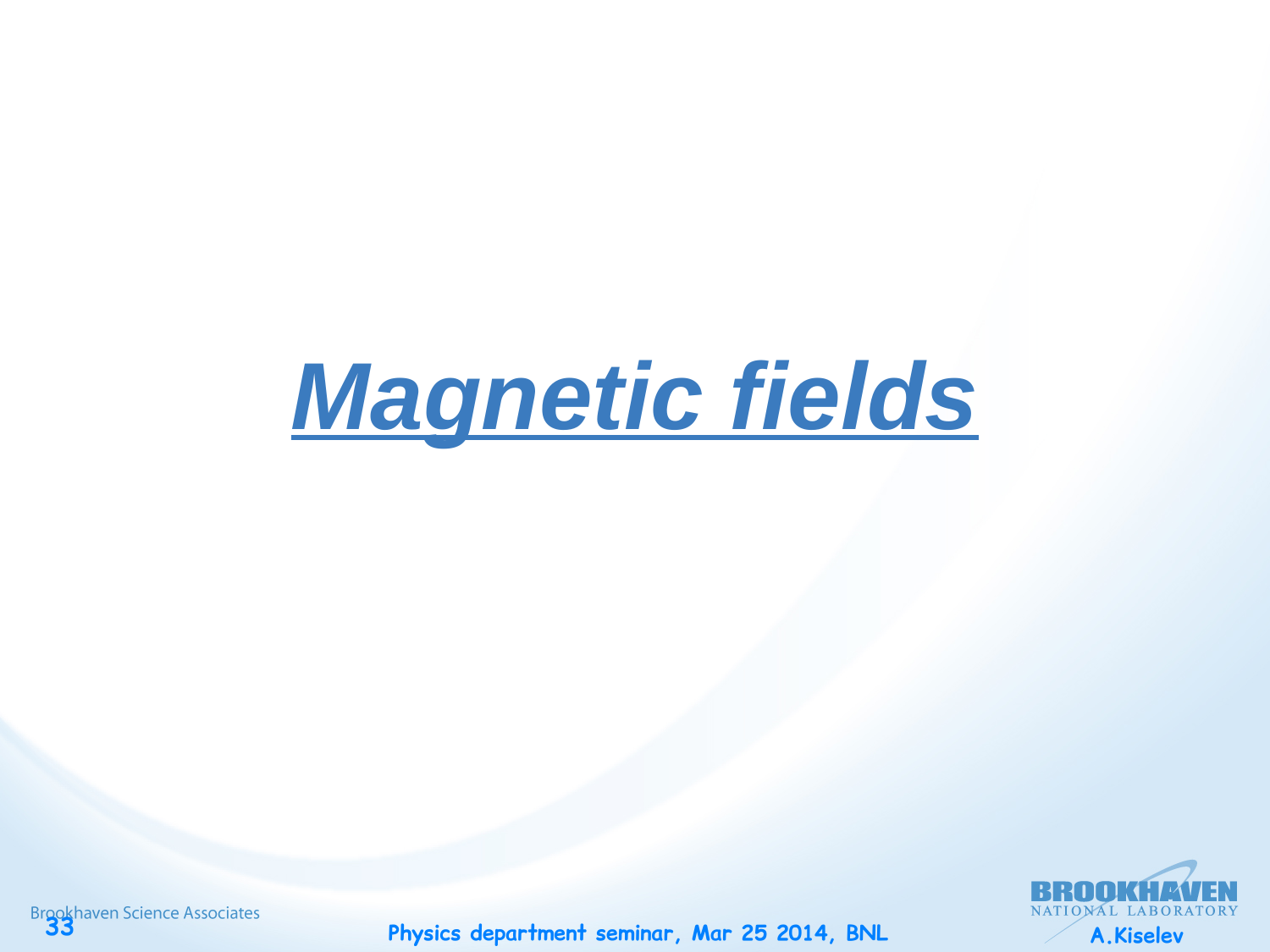

Magnetic fields
Physics department seminar, Mar 25 2014, BNL
A.Kiselev
33